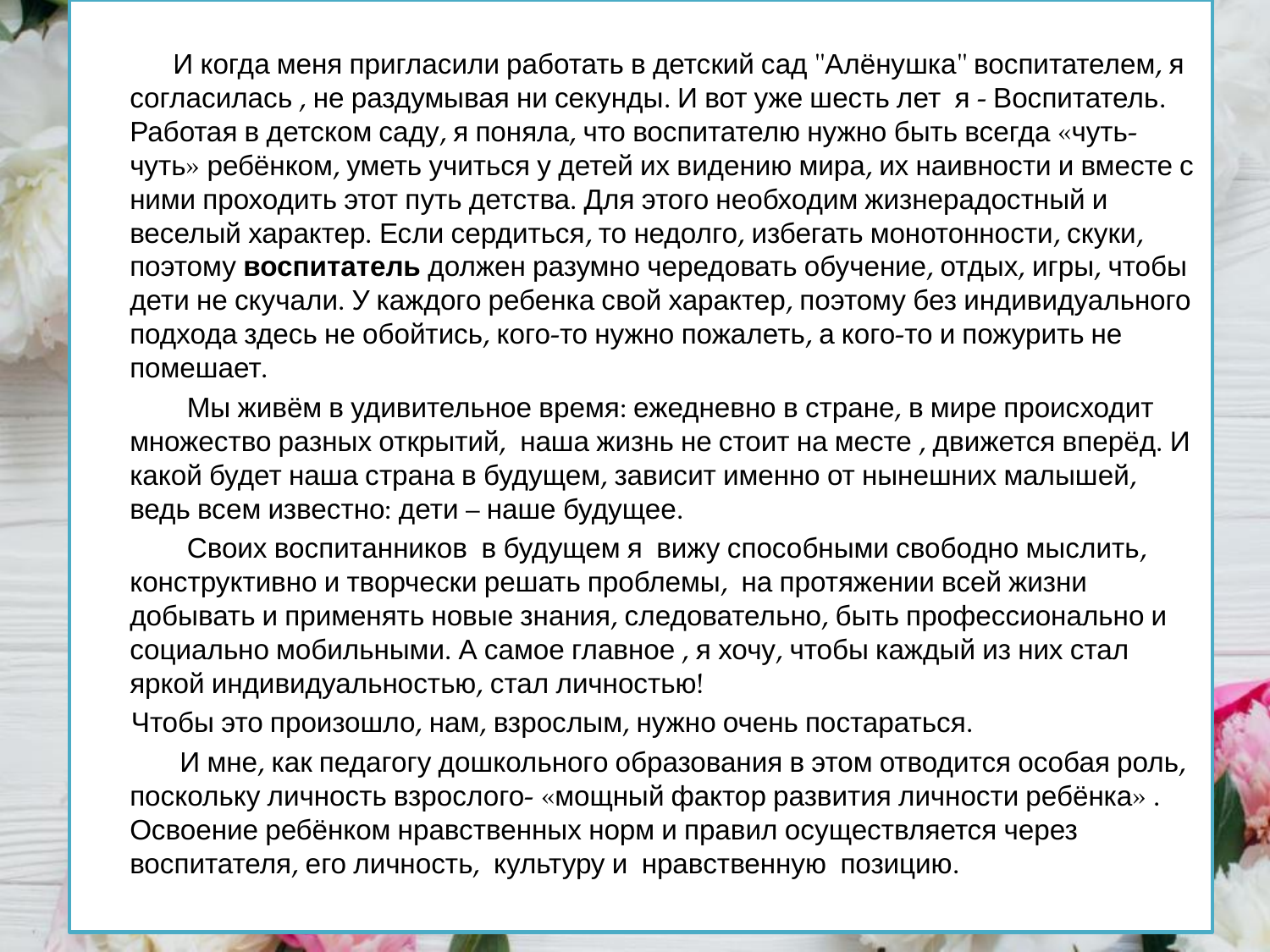

И когда меня пригласили работать в детский сад "Алёнушка" воспитателем, я согласилась , не раздумывая ни секунды. И вот уже шесть лет  я - Воспитатель.    Работая в детском саду, я поняла, что воспитателю нужно быть всегда «чуть-чуть» ребёнком, уметь учиться у детей их видению мира, их наивности и вместе с ними проходить этот путь детства. Для этого необходим жизнерадостный и веселый характер. Если сердиться, то недолго, избегать монотонности, скуки, поэтому воспитатель должен разумно чередовать обучение, отдых, игры, чтобы дети не скучали. У каждого ребенка свой характер, поэтому без индивидуального подхода здесь не обойтись, кого-то нужно пожалеть, а кого-то и пожурить не помешает.
               Мы живём в удивительное время: ежедневно в стране, в мире происходит множество разных открытий,  наша жизнь не стоит на месте , движется вперёд. И какой будет наша страна в будущем, зависит именно от нынешних малышей, ведь всем известно: дети – наше будущее.
               Своих воспитанников  в будущем я  вижу способными свободно мыслить, конструктивно и творчески решать проблемы,  на протяжении всей жизни добывать и применять новые знания, следовательно, быть профессионально и социально мобильными. А самое главное , я хочу, чтобы каждый из них стал яркой индивидуальностью, стал личностью!
       Чтобы это произошло, нам, взрослым, нужно очень постараться.
              И мне, как педагогу дошкольного образования в этом отводится особая роль, поскольку личность взрослого- «мощный фактор развития личности ребёнка» . Освоение ребёнком нравственных норм и правил осуществляется через воспитателя, его личность,  культуру и  нравственную  позицию.

#